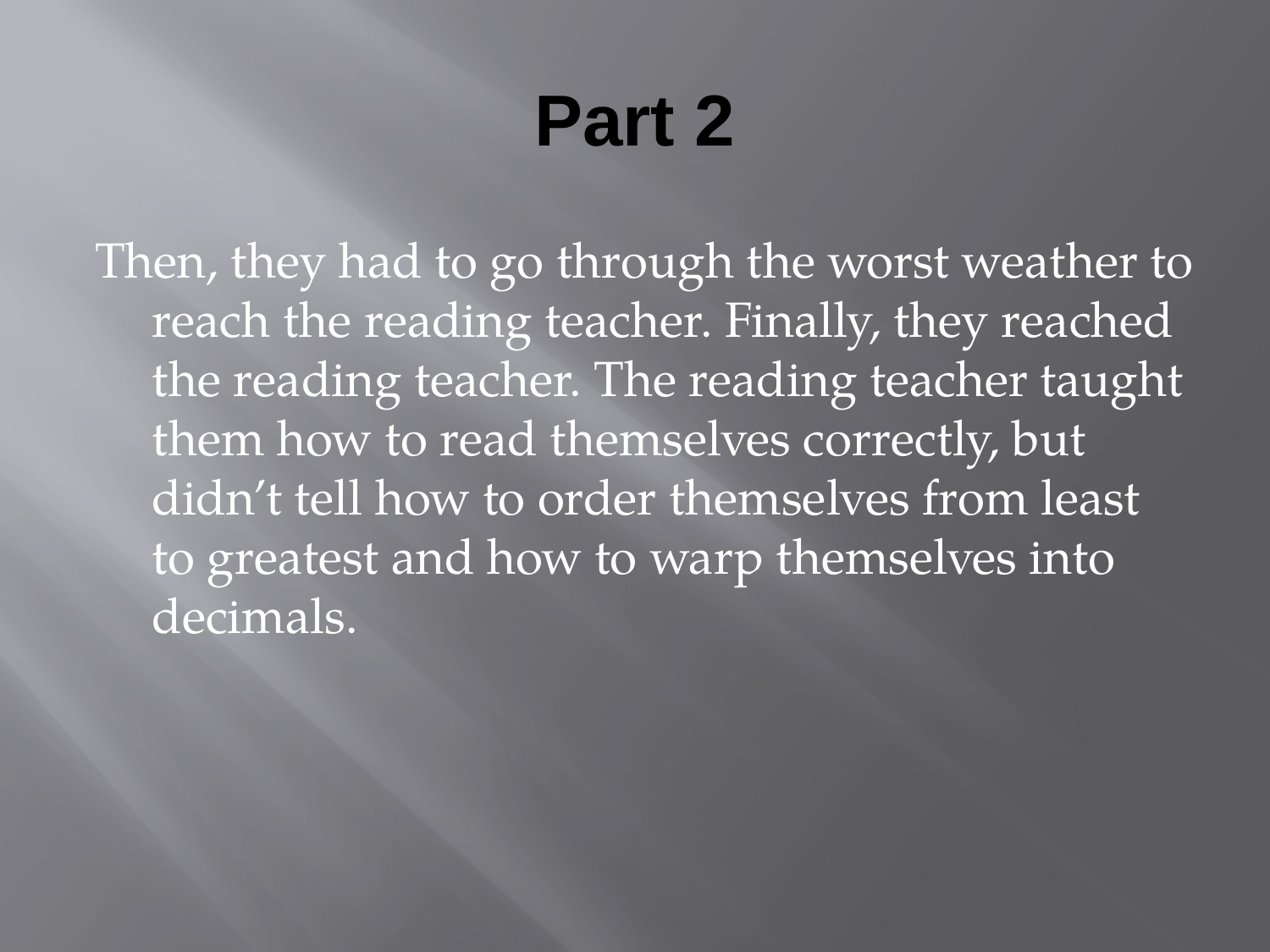

# Part 2
Then, they had to go through the worst weather to reach the reading teacher. Finally, they reached the reading teacher. The reading teacher taught them how to read themselves correctly, but didn’t tell how to order themselves from least to greatest and how to warp themselves into decimals.